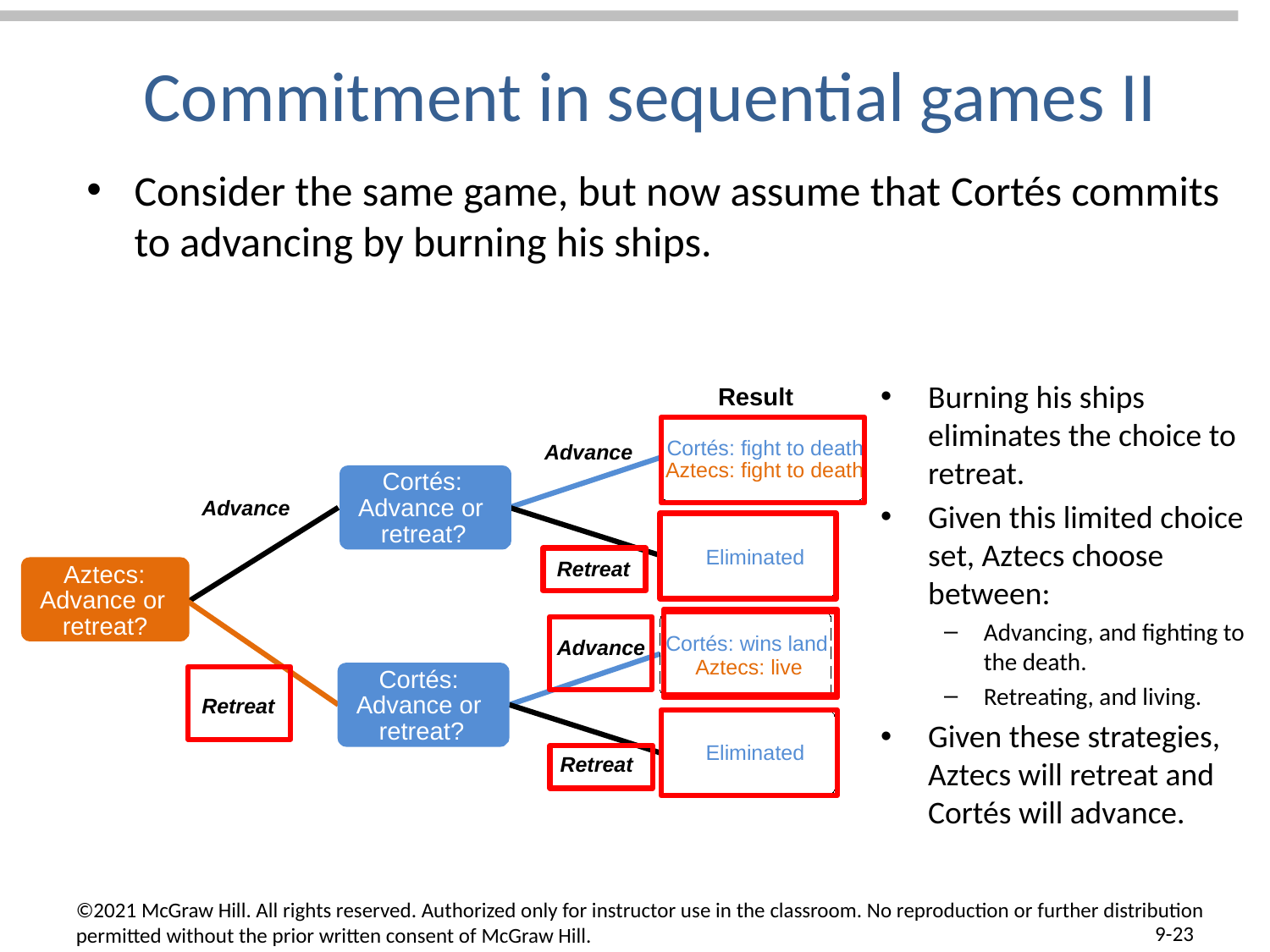

# Commitment in sequential games II
Consider the same game, but now assume that Cortés commits to advancing by burning his ships.
Burning his ships eliminates the choice to retreat.
Given this limited choice set, Aztecs choose between:
Advancing, and fighting to the death.
Retreating, and living.
Given these strategies, Aztecs will retreat and Cortés will advance.
Result

Cortés: fight to death
Advance
Aztecs: fight to death

Cortés:
Advance or
retreat?
Advance

Eliminated

Retreat

Aztecs:
Advance or
retreat?

Cortés: wins land

Advance

Aztecs: live

Cortés:
Advance or
retreat?

Retreat

Eliminated

Retreat